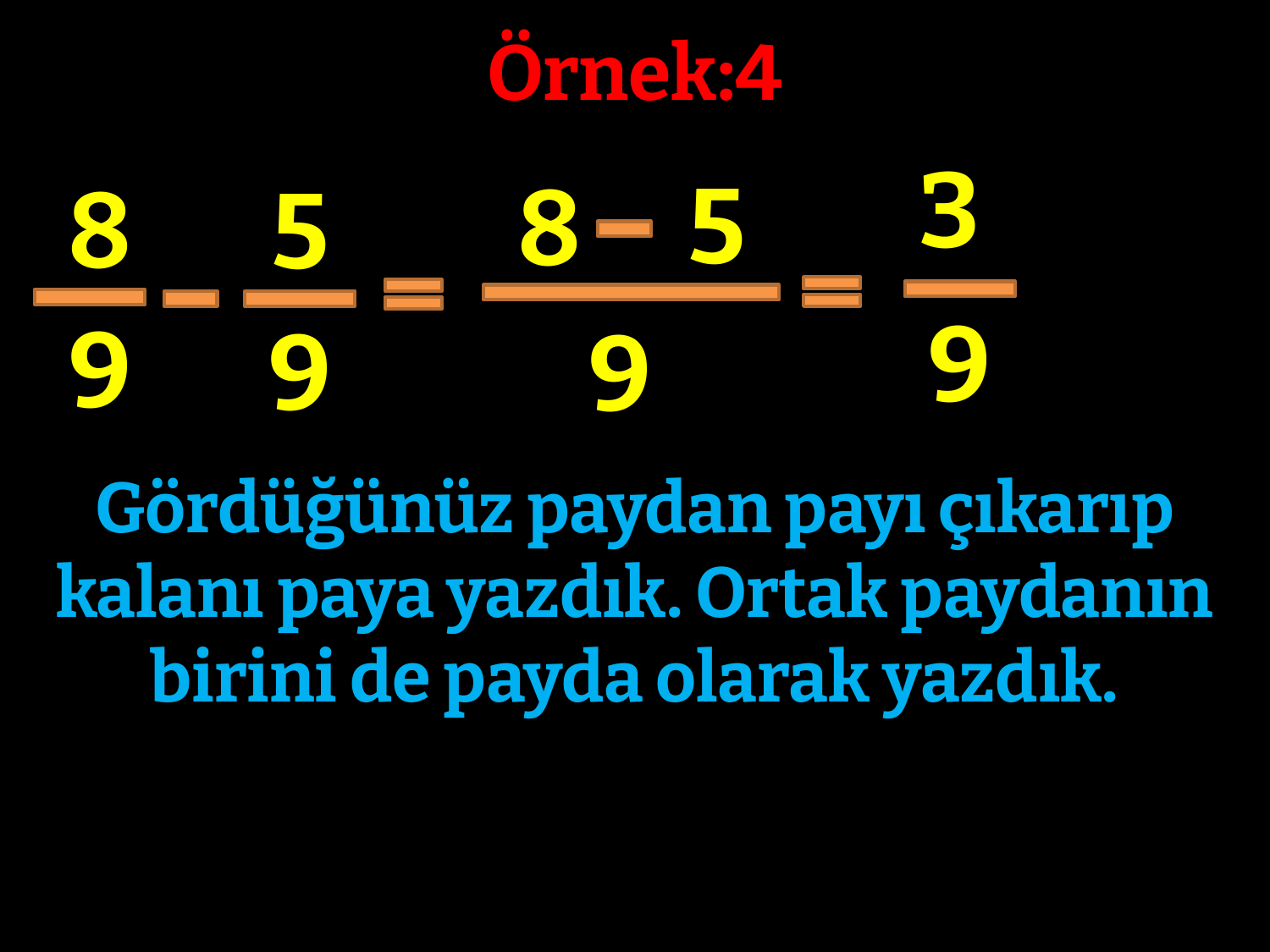

Örnek:4
3
5
8
8
5

9
9
#
9
9
Gördüğünüz paydan payı çıkarıp kalanı paya yazdık. Ortak paydanın birini de payda olarak yazdık.